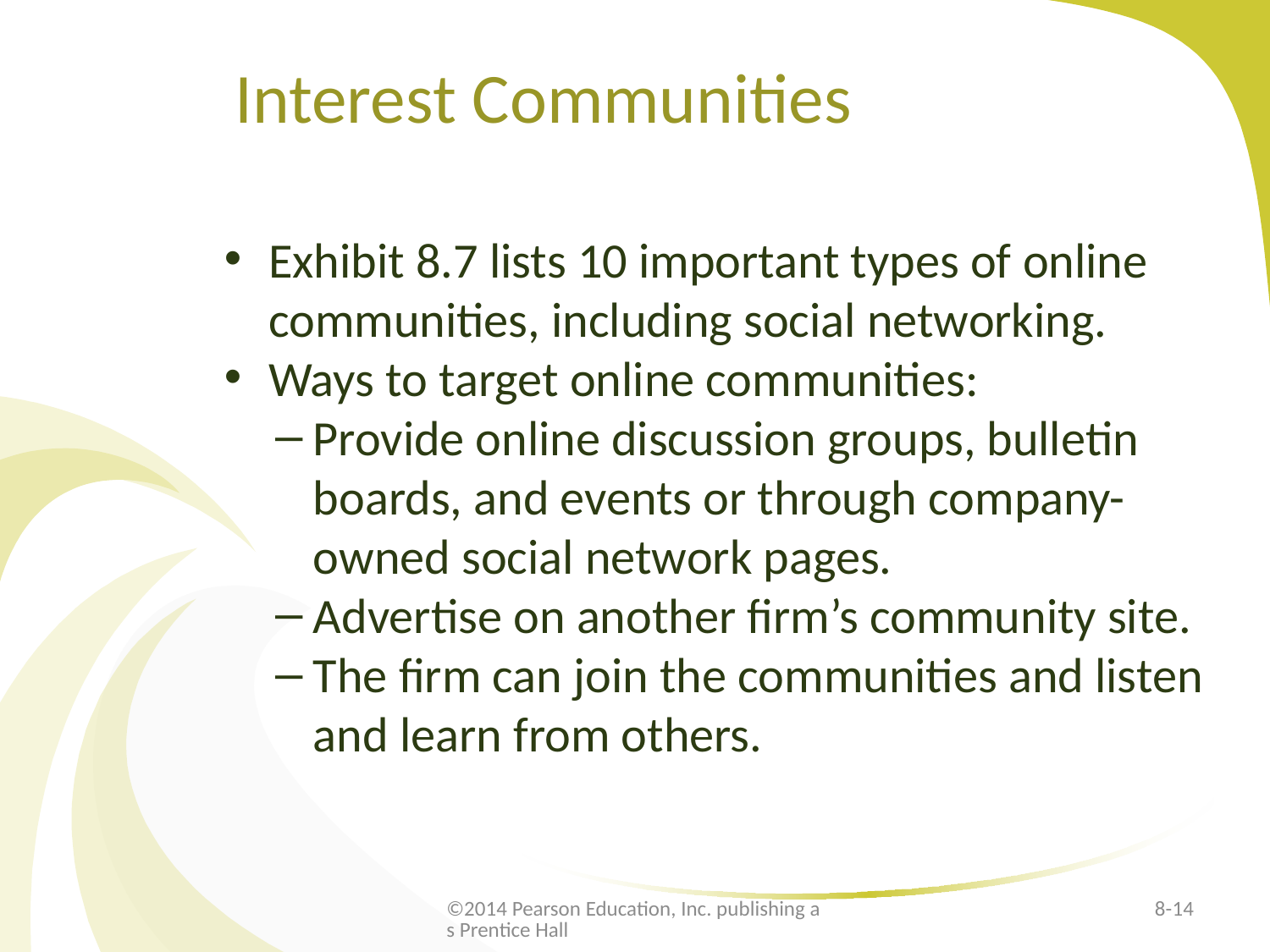

# Interest Communities
Exhibit 8.7 lists 10 important types of online communities, including social networking.
Ways to target online communities:
Provide online discussion groups, bulletin boards, and events or through company-owned social network pages.
Advertise on another firm’s community site.
The firm can join the communities and listen and learn from others.

©2014 Pearson Education, Inc. publishing as Prentice Hall
8-14